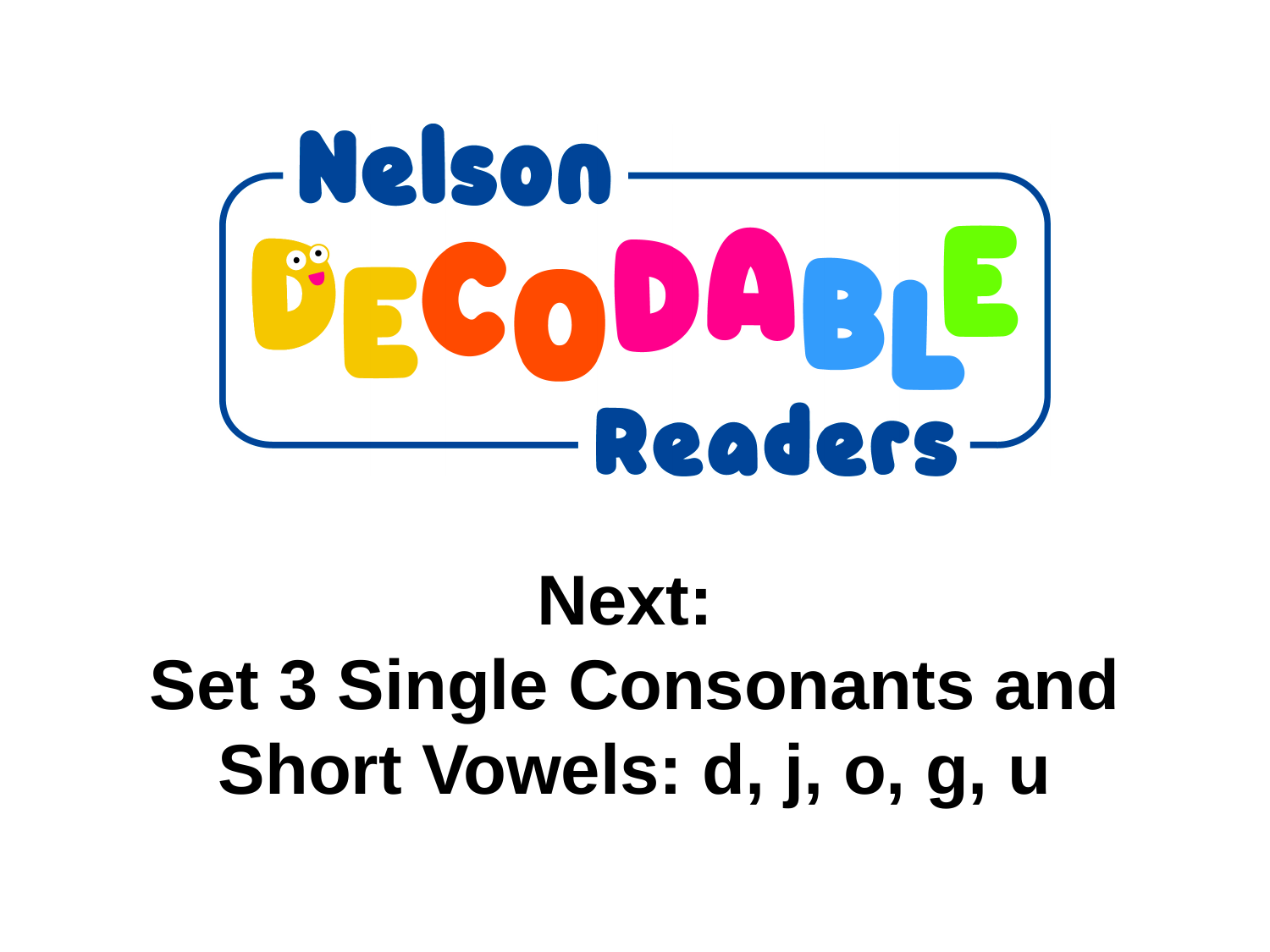

Next:
Set 3 Single Consonants and Short Vowels: d, j, o, g, u